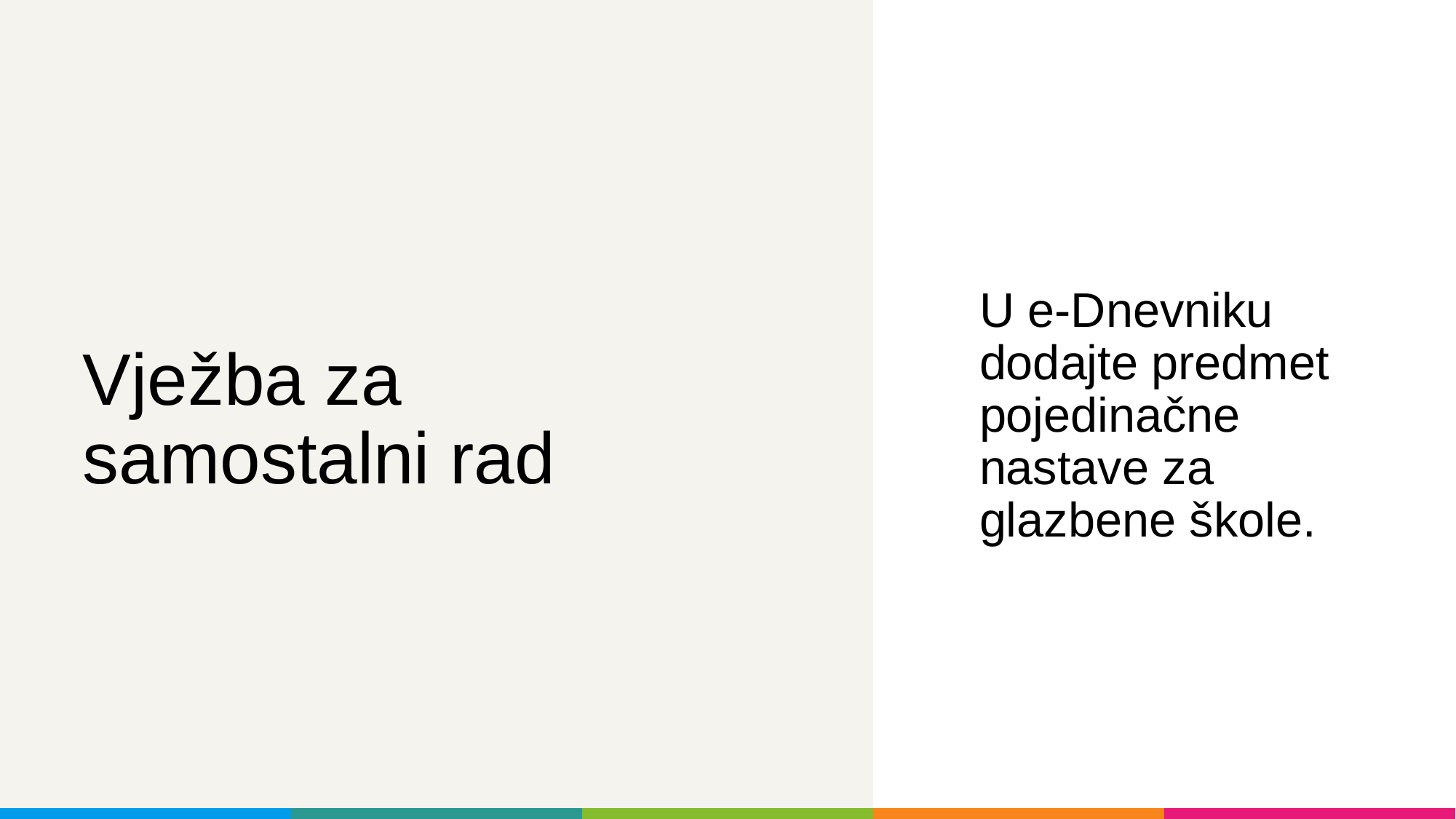

U e-Dnevniku dodajte predmet pojedinačne nastave za glazbene škole.
# Vježba za samostalni rad